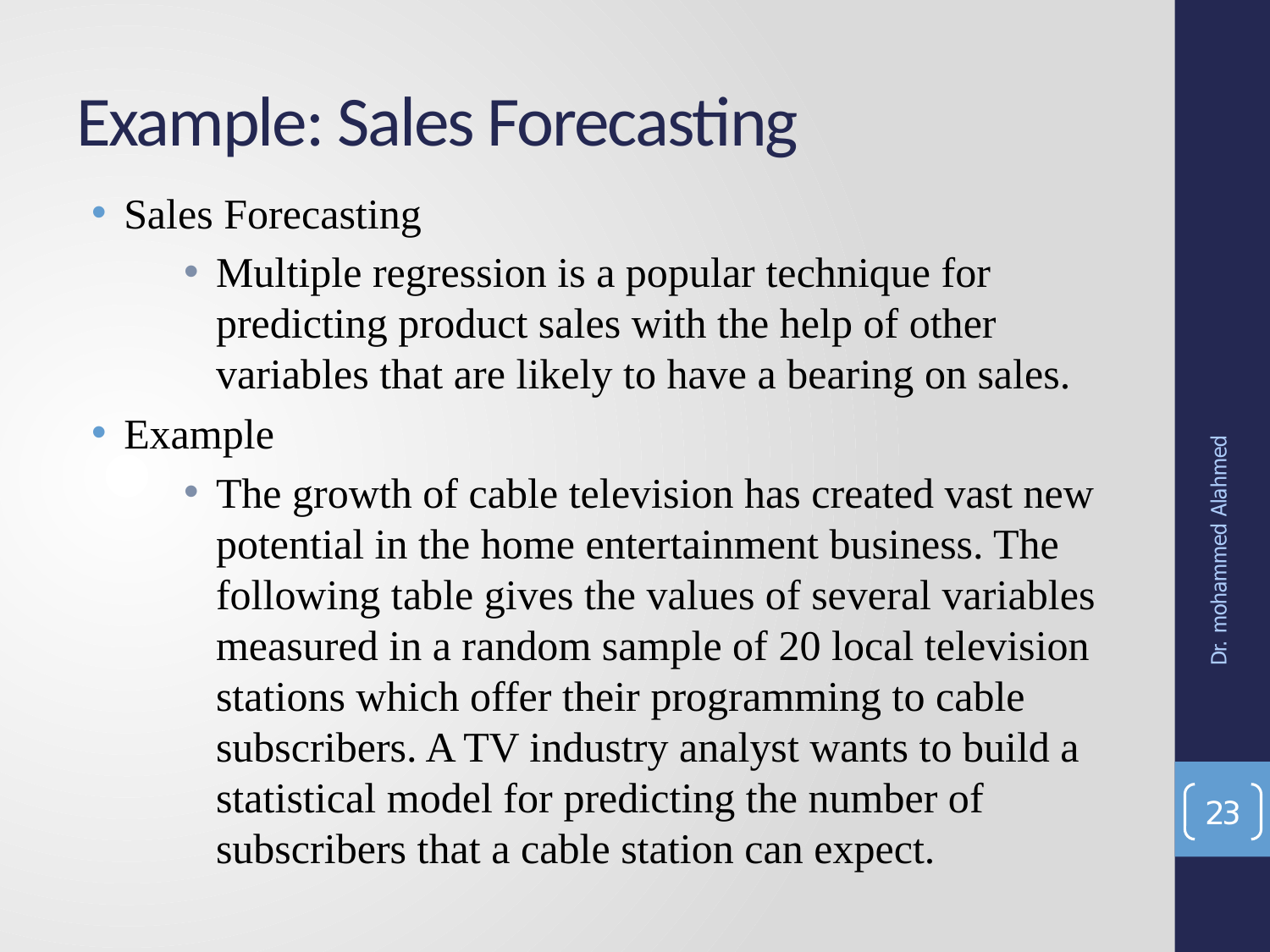

# Example: Sales Forecasting
Sales Forecasting
Multiple regression is a popular technique for predicting product sales with the help of other variables that are likely to have a bearing on sales.
Example
The growth of cable television has created vast new potential in the home entertainment business. The following table gives the values of several variables measured in a random sample of 20 local television stations which offer their programming to cable subscribers. A TV industry analyst wants to build a statistical model for predicting the number of subscribers that a cable station can expect.

Dr. mohammed Alahmed
23